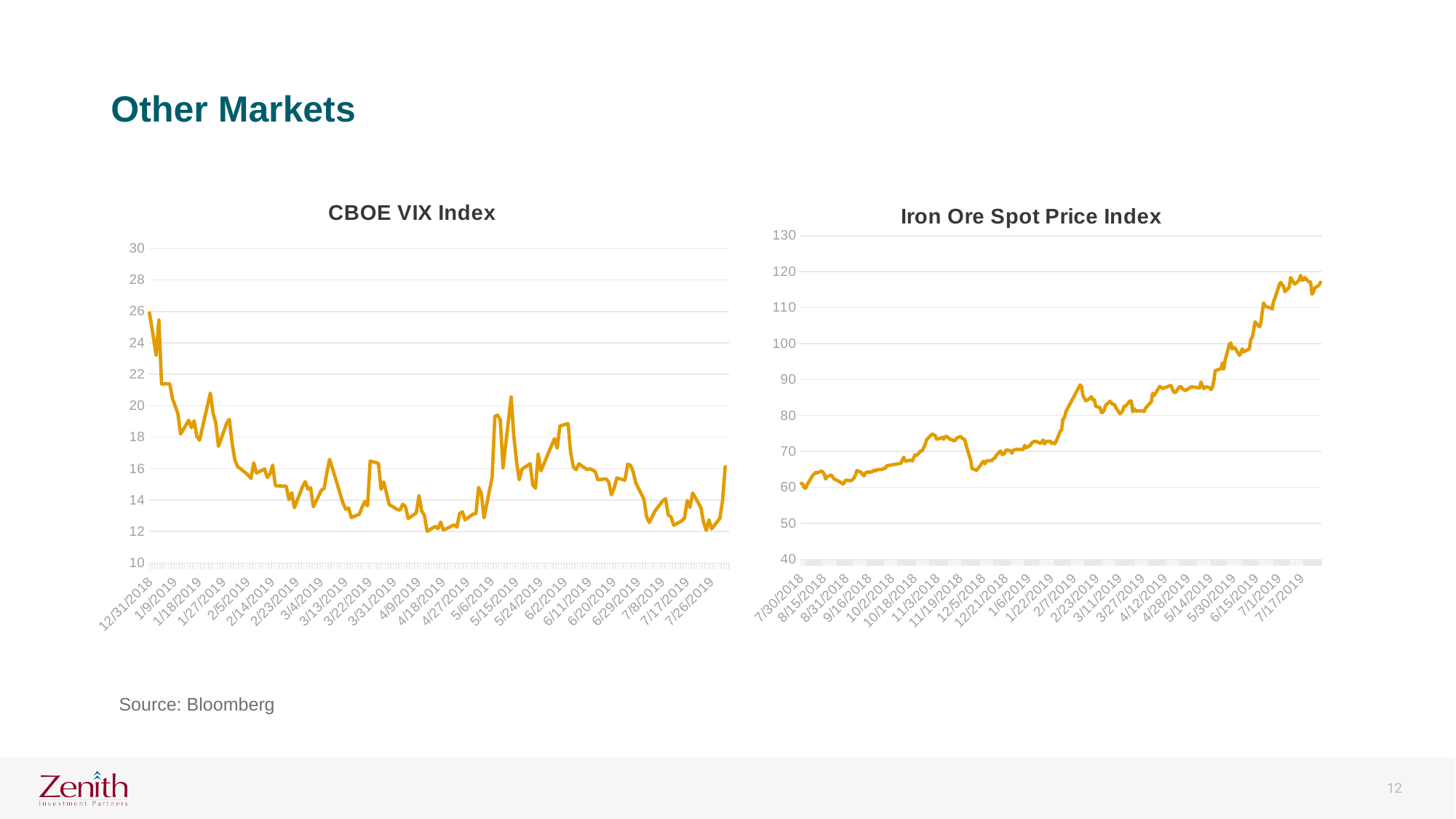

Other Markets

### Chart: CBOE VIX Index

| Category | Last Price |
|---|---|
| 43678 | None |
| 43677 | 16.12 |
| 43676 | 13.94 |
| 43675 | 12.83 |
| 43672 | 12.16 |
| 43671 | 12.74 |
| 43670 | 12.07 |
| 43669 | 12.61 |
| 43668 | 13.53 |
| 43665 | 14.45 |
| 43664 | 13.53 |
| 43663 | 13.97 |
| 43662 | 12.86 |
| 43661 | 12.68 |
| 43658 | 12.39 |
| 43657 | 12.93 |
| 43656 | 13.03 |
| 43655 | 14.09 |
| 43654 | 13.96 |
| 43651 | 13.28 |
| 43649 | 12.57 |
| 43648 | 12.93 |
| 43647 | 14.06 |
| 43644 | 15.08 |
| 43643 | 15.82 |
| 43642 | 16.21 |
| 43641 | 16.28 |
| 43640 | 15.26 |
| 43637 | 15.4 |
| 43636 | 14.75 |
| 43635 | 14.33 |
| 43634 | 15.15 |
| 43633 | 15.35 |
| 43630 | 15.28 |
| 43629 | 15.82 |
| 43628 | 15.91 |
| 43627 | 15.99 |
| 43626 | 15.94 |
| 43623 | 16.3 |
| 43622 | 15.93 |
| 43621 | 16.09 |
| 43620 | 16.97 |
| 43619 | 18.86 |
| 43616 | 18.71 |
| 43615 | 17.3 |
| 43614 | 17.9 |
| 43613 | 17.5 |
| 43609 | 15.85 |
| 43608 | 16.92 |
| 43607 | 14.75 |
| 43606 | 14.95 |
| 43605 | 16.31 |
| 43602 | 15.96 |
| 43601 | 15.29 |
| 43600 | 16.44 |
| 43599 | 18.06 |
| 43598 | 20.55 |
| 43595 | 16.04 |
| 43594 | 19.1 |
| 43593 | 19.4 |
| 43592 | 19.32 |
| 43591 | 15.44 |
| 43588 | 12.87 |
| 43587 | 14.42 |
| 43586 | 14.8 |
| 43585 | 13.12 |
| 43584 | 13.11 |
| 43581 | 12.73 |
| 43580 | 13.25 |
| 43579 | 13.14 |
| 43578 | 12.28 |
| 43577 | 12.42 |
| 43573 | 12.09 |
| 43572 | 12.6 |
| 43571 | 12.18 |
| 43570 | 12.32 |
| 43567 | 12.01 |
| 43566 | 13.02 |
| 43565 | 13.3 |
| 43564 | 14.28 |
| 43563 | 13.18 |
| 43560 | 12.82 |
| 43559 | 13.58 |
| 43558 | 13.74 |
| 43557 | 13.36 |
| 43556 | 13.4 |
| 43553 | 13.71 |
| 43552 | 14.43 |
| 43551 | 15.15 |
| 43550 | 14.68 |
| 43549 | 16.33 |
| 43546 | 16.48 |
| 43545 | 13.63 |
| 43544 | 13.91 |
| 43543 | 13.56 |
| 43542 | 13.1 |
| 43539 | 12.88 |
| 43538 | 13.5 |
| 43537 | 13.41 |
| 43536 | 13.77 |
| 43535 | 14.33 |
| 43532 | 16.05 |
| 43531 | 16.59 |
| 43530 | 15.74 |
| 43529 | 14.74 |
| 43528 | 14.63 |
| 43525 | 13.57 |
| 43524 | 14.78 |
| 43523 | 14.7 |
| 43522 | 15.17 |
| 43521 | 14.85 |
| 43518 | 13.51 |
| 43517 | 14.46 |
| 43516 | 14.02 |
| 43515 | 14.88 |
| 43511 | 14.91 |
| 43510 | 16.22 |
| 43509 | 15.65 |
| 43508 | 15.43 |
| 43507 | 15.97 |
| 43504 | 15.72 |
| 43503 | 16.37 |
| 43502 | 15.38 |
| 43501 | 15.57 |
| 43500 | 15.73 |
| 43497 | 16.14 |
| 43496 | 16.57 |
| 43495 | 17.66 |
| 43494 | 19.13 |
| 43493 | 18.87 |
| 43490 | 17.42 |
| 43489 | 18.89 |
| 43488 | 19.52 |
| 43487 | 20.8 |
| 43483 | 17.8 |
| 43482 | 18.06 |
| 43481 | 19.04 |
| 43480 | 18.6 |
| 43479 | 19.07 |
| 43476 | 18.19 |
| 43475 | 19.5 |
| 43474 | 19.98 |
| 43473 | 20.47 |
| 43472 | 21.4 |
| 43469 | 21.38 |
| 43468 | 25.45 |
| 43467 | 23.22 |
| 43465 | 25.42 |
| 43462 | 28.34 |
| 43461 | 29.96 |
| 43460 | 30.41 |
| 43458 | 36.07 |
| 43455 | 30.11 |
| 43454 | 28.38 |
| 43453 | 25.58 |
| 43452 | 25.58 |
| 43451 | 24.52 |
| 43448 | 21.63 |
| 43447 | 20.65 |
| 43446 | 21.46 |
| 43445 | 21.76 |
| 43444 | 22.64 |
| 43441 | 23.23 |

### Chart:

| Category | Iron Ore Spot Price Index |
|---|---|
| 43676 | 117.05 |
| 43675 | 116.23 |
| 43672 | 115.51 |
| 43671 | 114.23 |
| 43670 | 113.74 |
| 43669 | 117.13 |
| 43668 | 117.07 |
| 43665 | 118.33 |
| 43664 | 117.64 |
| 43663 | 117.6 |
| 43662 | 118.96 |
| 43661 | 117.6 |
| 43658 | 116.55 |
| 43657 | 116.97 |
| 43656 | 117.71 |
| 43655 | 118.33 |
| 43654 | 115.63 |
| 43651 | 114.45 |
| 43650 | 115.98 |
| 43649 | 116.33 |
| 43648 | 117.02 |
| 43647 | 116.37 |
| 43644 | 112.64 |
| 43643 | 111.75 |
| 43642 | 109.6 |
| 43641 | 109.94 |
| 43640 | 109.97 |
| 43637 | 110.44 |
| 43636 | 111.3 |
| 43635 | 108.64 |
| 43634 | 105.6 |
| 43633 | 104.66 |
| 43630 | 106.05 |
| 43629 | 103.68 |
| 43628 | 101.69 |
| 43627 | 101.21 |
| 43626 | 98.53 |
| 43622 | 97.71 |
| 43621 | 98.52 |
| 43620 | 97.36 |
| 43619 | 96.74 |
| 43616 | 98.72 |
| 43615 | 98.94 |
| 43614 | 98.52 |
| 43613 | 100.13 |
| 43612 | 99.86 |
| 43609 | 95.46 |
| 43608 | 92.9 |
| 43607 | 94.58 |
| 43606 | 92.9 |
| 43605 | 92.91 |
| 43602 | 92.48 |
| 43601 | 89.6 |
| 43600 | 87.82 |
| 43599 | 87.2 |
| 43598 | 87.76 |
| 43595 | 87.99 |
| 43594 | 87.48 |
| 43593 | 88.14 |
| 43592 | 89.33 |
| 43591 | 87.69 |
| 43585 | 87.99 |
| 43584 | 87.68 |
| 43581 | 86.94 |
| 43580 | 87.16 |
| 43579 | 87.41 |
| 43578 | 87.99 |
| 43577 | 88.08 |
| 43574 | 86.36 |
| 43573 | 86.47 |
| 43572 | 87.17 |
| 43571 | 88.3 |
| 43570 | 88.3 |
| 43567 | 87.77 |
| 43566 | 87.74 |
| 43565 | 87.48 |
| 43564 | 87.77 |
| 43563 | 88.11 |
| 43559 | 85.56 |
| 43558 | 86.19 |
| 43557 | 83.73 |
| 43556 | 83.39 |
| 43553 | 82.06 |
| 43552 | 81.1 |
| 43551 | 81.21 |
| 43550 | 81.3 |
| 43549 | 81.29 |
| 43546 | 81.28 |
| 43545 | 81.87 |
| 43544 | 81.03 |
| 43543 | 84.03 |
| 43542 | 84.06 |
| 43539 | 82.61 |
| 43538 | 82.66 |
| 43537 | 81.33 |
| 43536 | 80.84 |
| 43535 | 80.48 |
| 43532 | 82.26 |
| 43531 | 83.17 |
| 43530 | 83.14 |
| 43529 | 83.45 |
| 43528 | 83.98 |
| 43525 | 82.88 |
| 43524 | 81.61 |
| 43523 | 80.9 |
| 43522 | 80.81 |
| 43521 | 82.2 |
| 43518 | 82.56 |
| 43517 | 84.4 |
| 43516 | 84.31 |
| 43515 | 85.21 |
| 43514 | 84.75 |
| 43511 | 84.1 |
| 43510 | 84.75 |
| 43509 | 85.56 |
| 43508 | 88.08 |
| 43507 | 88.53 |
| 43497 | 81.07 |
| 43496 | 79.27 |
| 43495 | 79.19 |
| 43494 | 76.07 |
| 43493 | 75.59 |
| 43490 | 72.73 |
| 43489 | 72.13 |
| 43488 | 72.5 |
| 43487 | 72.23 |
| 43486 | 72.86 |
| 43483 | 72.74 |
| 43482 | 72.09 |
| 43481 | 73.2 |
| 43480 | 72.53 |
| 43479 | 72.25 |
| 43476 | 72.82 |
| 43475 | 72.82 |
| 43474 | 72.65 |
| 43473 | 72.38 |
| 43472 | 71.71 |
| 43469 | 71.03 |
| 43468 | 71.66 |
| 43467 | 70.58 |
| 43462 | 70.58 |
| 43461 | 70.45 |
| 43460 | 70.45 |
| 43459 | 69.51 |
| 43458 | 70.18 |
| 43455 | 70.45 |
| 43454 | 69.64 |
| 43453 | 69.11 |
| 43452 | 69.24 |
| 43451 | 70.15 |
| 43448 | 68.93 |
| 43447 | 68.12 |
| 43446 | 68.01 |
| 43445 | 67.46 |
| 43444 | 67.48 |
| 43441 | 67.39 |
| 43440 | 66.59 |
| 43439 | 67.25 |
| 43438 | 66.85 |
| 43437 | 66.18 |
| 43434 | 64.71 |
| 43433 | 64.98 |
| 43432 | 65.12 |
| 43431 | 65.12 |
| 43430 | 67.52 |
| 43427 | 71.53 |
| 43426 | 73.13 |
| 43425 | 73.53 |
| 43424 | 73.67 |
| 43423 | 74.2 |
| 43420 | 73.67 |
| 43419 | 73.0 |
| 43418 | 73.01 |
| 43417 | 73.28 |
| 43416 | 73.28 |
| 43413 | 74.21 |
| 43412 | 74.07 |
| 43411 | 73.41 |
| 43410 | 73.94 |
| 43409 | 73.68 |
| 43406 | 73.41 |
| 43405 | 74.47 |
| 43404 | 74.61 |
| 43403 | 74.87 |
| 43402 | 74.48 |
| 43399 | 73.26 |
| 43398 | 71.92 |
| 43397 | 71.12 |
| 43396 | 70.18 |
| 43395 | 70.18 |
| 43392 | 68.85 |
| 43391 | 69.11 |
| 43390 | 68.28 |
| 43389 | 67.35 |
| 43388 | 67.62 |
| 43385 | 67.35 |
| 43384 | 67.33 |
| 43383 | 68.39 |
| 43382 | 67.71 |
| 43381 | 66.7 |
| 43371 | 66.02 |
| 43370 | 65.3 |
| 43369 | 65.3 |
| 43368 | 65.05 |
| 43364 | 64.91 |
| 43363 | 64.56 |
| 43362 | 64.83 |
| 43361 | 64.43 |
| 43360 | 64.26 |
| 43357 | 64.26 |
| 43356 | 64.01 |
| 43355 | 63.2 |
| 43354 | 63.62 |
| 43353 | 64.18 |
| 43350 | 64.72 |
| 43349 | 63.37 |
| 43348 | 62.69 |
| 43347 | 62.26 |
| 43346 | 61.86 |
| 43343 | 61.99 |
| 43342 | 62.02 |
| 43341 | 61.19 |
| 43340 | 60.92 |
| 43339 | 61.33 |
| 43336 | 62.0 |
| 43335 | 62.2 |
| 43334 | 62.34 |
| 43333 | 62.91 |
| 43332 | 63.46 |
| 43329 | 62.95 |
| 43328 | 62.34 |
| 43327 | 63.76 |
| 43326 | 64.31 |
| 43325 | 64.58 |
| 43322 | 64.03 |
| 43321 | 64.17 |
| 43320 | 63.7 |
| 43319 | 63.43 |
| 43318 | 62.73 |
| 43315 | 60.73 |
| 43314 | 59.78 |
| 43313 | 59.92 |
| 43312 | 60.87 |
| 43311 | 61.15 |
Source: Bloomberg